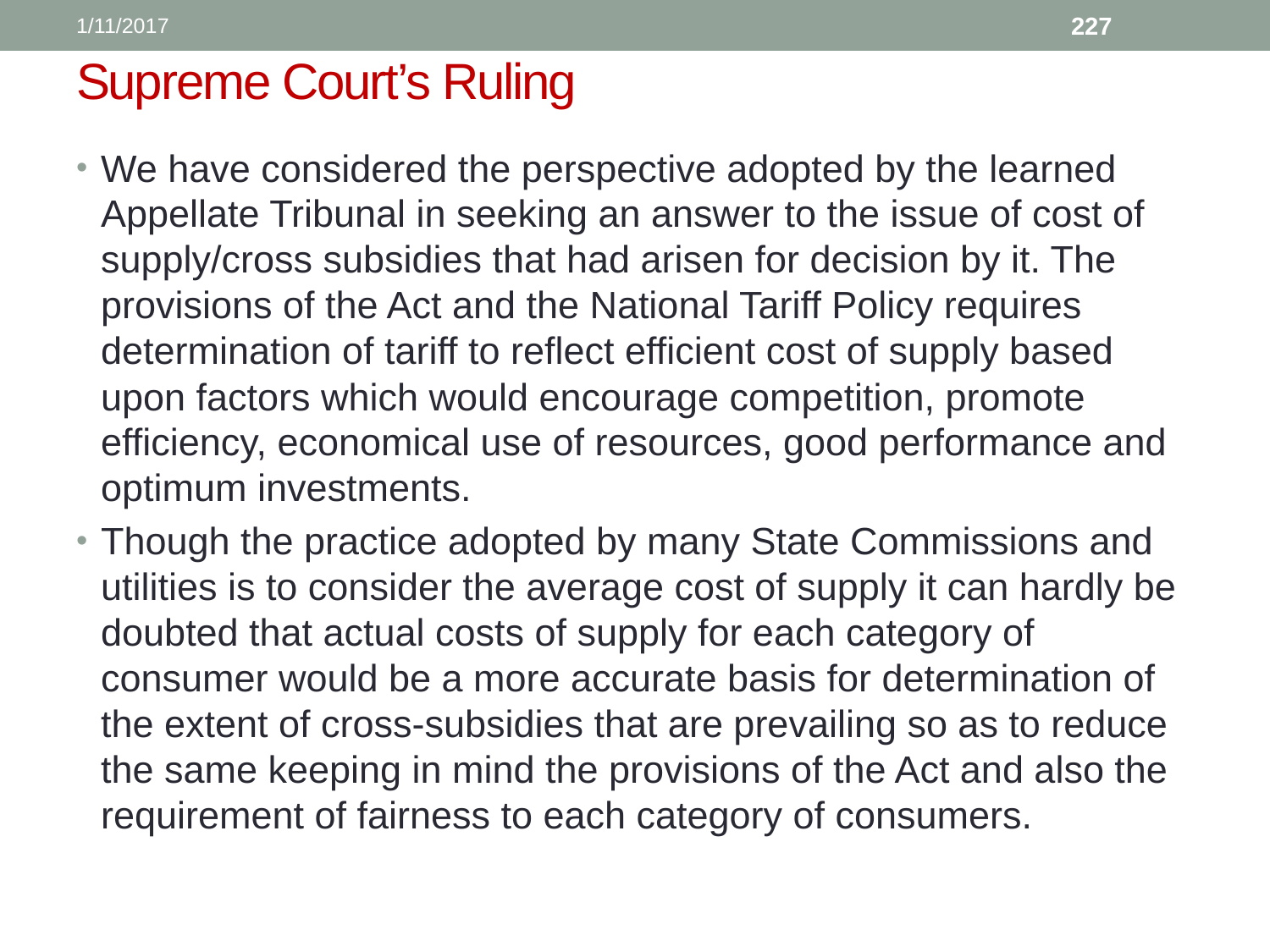

1/11/2017
227
# Supreme Court’s Ruling
We have considered the perspective adopted by the learned Appellate Tribunal in seeking an answer to the issue of cost of supply/cross subsidies that had arisen for decision by it. The provisions of the Act and the National Tariff Policy requires determination of tariff to reflect efficient cost of supply based upon factors which would encourage competition, promote efficiency, economical use of resources, good performance and optimum investments.
Though the practice adopted by many State Commissions and utilities is to consider the average cost of supply it can hardly be doubted that actual costs of supply for each category of consumer would be a more accurate basis for determination of the extent of cross-subsidies that are prevailing so as to reduce the same keeping in mind the provisions of the Act and also the requirement of fairness to each category of consumers.